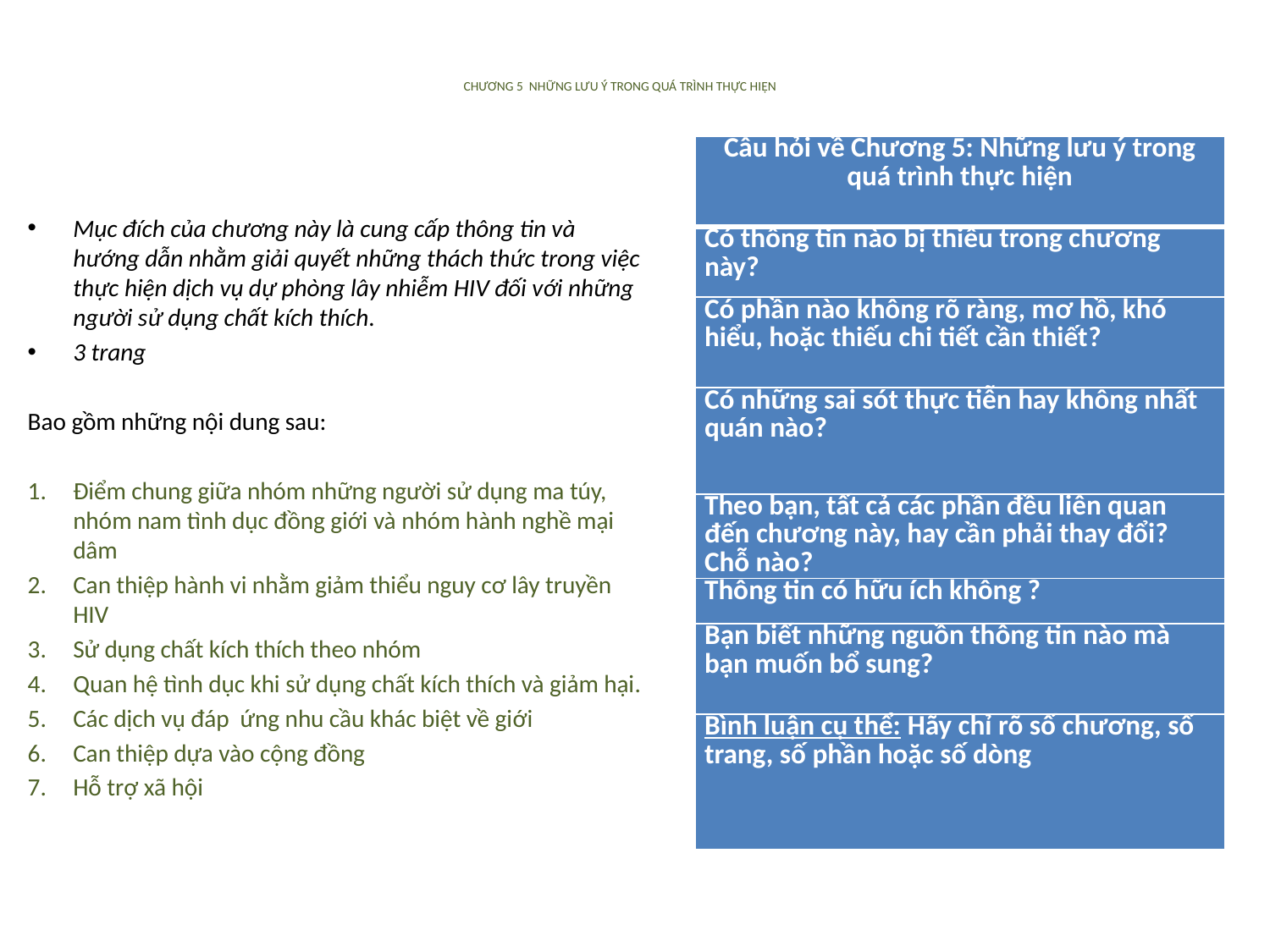

# CHƯƠNG 5  NHỮNG LƯU Ý TRONG QUÁ TRÌNH THỰC HIỆN
| Câu hỏi về Chương 5: Những lưu ý trong quá trình thực hiện |
| --- |
| Có thông tin nào bị thiếu trong chương này? |
| Có phần nào không rõ ràng, mơ hồ, khó hiểu, hoặc thiếu chi tiết cần thiết? |
| Có những sai sót thực tiễn hay không nhất quán nào? |
| Theo bạn, tất cả các phần đều liên quan đến chương này, hay cần phải thay đổi? Chỗ nào? |
| Thông tin có hữu ích không ? |
| Bạn biết những nguồn thông tin nào mà bạn muốn bổ sung? |
| Bình luận cụ thể: Hãy chỉ rõ số chương, số trang, số phần hoặc số dòng |
Mục đích của chương này là cung cấp thông tin và hướng dẫn nhằm giải quyết những thách thức trong việc thực hiện dịch vụ dự phòng lây nhiễm HIV đối với những người sử dụng chất kích thích.
3 trang

Bao gồm những nội dung sau:

Điểm chung giữa nhóm những người sử dụng ma túy, nhóm nam tình dục đồng giới và nhóm hành nghề mại dâm
Can thiệp hành vi nhằm giảm thiểu nguy cơ lây truyền HIV
Sử dụng chất kích thích theo nhóm
Quan hệ tình dục khi sử dụng chất kích thích và giảm hại.
Các dịch vụ đáp  ứng nhu cầu khác biệt về giới
Can thiệp dựa vào cộng đồng
Hỗ trợ xã hội